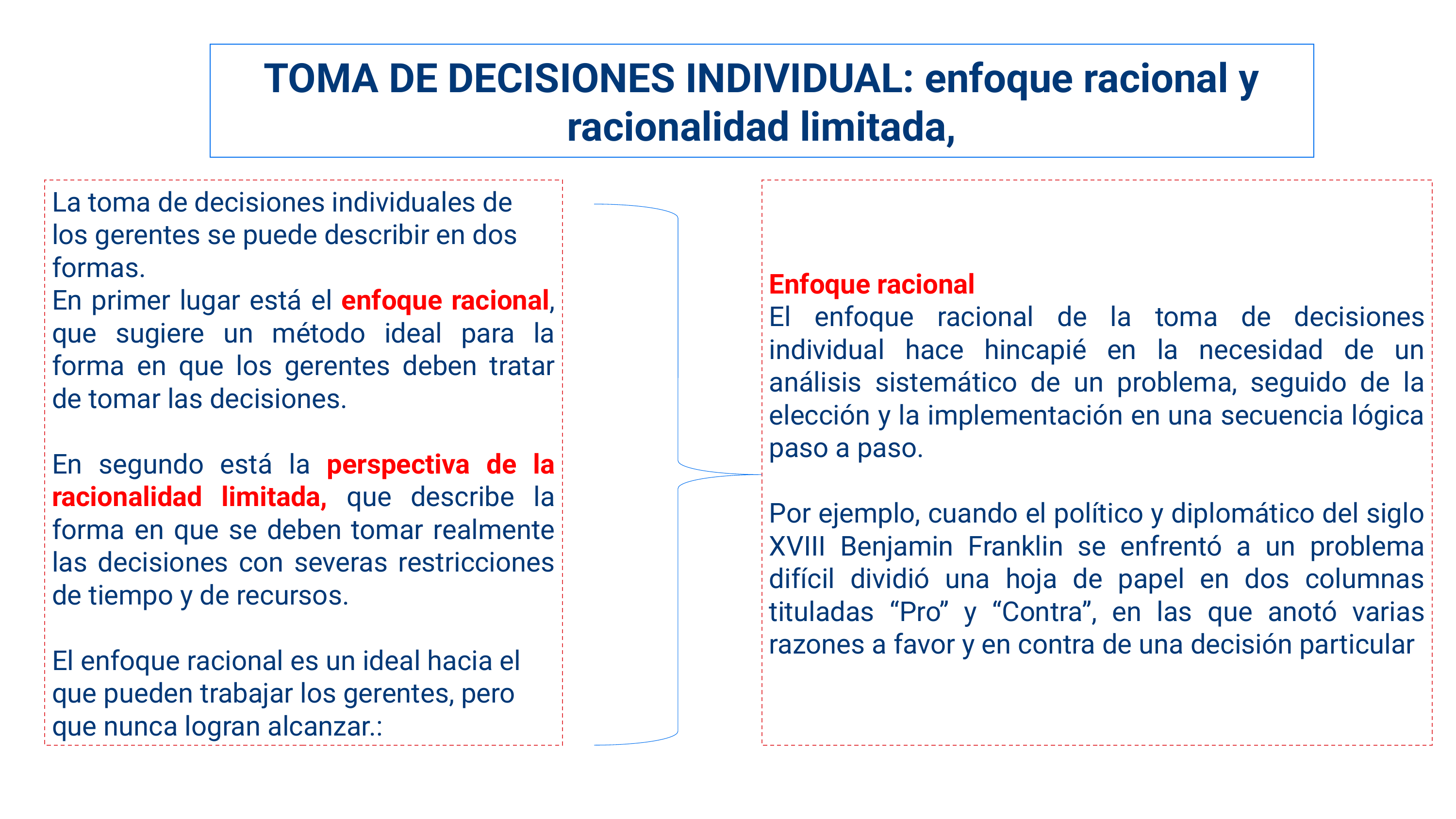

TOMA DE DECISIONES INDIVIDUAL: enfoque racional y racionalidad limitada,
La toma de decisiones individuales de los gerentes se puede describir en dos formas.
En primer lugar está el enfoque racional, que sugiere un método ideal para la forma en que los gerentes deben tratar de tomar las decisiones.

En segundo está la perspectiva de la racionalidad limitada, que describe la forma en que se deben tomar realmente las decisiones con severas restricciones de tiempo y de recursos.

El enfoque racional es un ideal hacia el
que pueden trabajar los gerentes, pero que nunca logran alcanzar.:
Enfoque racional
El enfoque racional de la toma de decisiones individual hace hincapié en la necesidad de un análisis sistemático de un problema, seguido de la elección y la implementación en una secuencia lógica paso a paso.

Por ejemplo, cuando el político y diplomático del siglo XVIII Benjamin Franklin se enfrentó a un problema difícil dividió una hoja de papel en dos columnas tituladas “Pro” y “Contra”, en las que anotó varias razones a favor y en contra de una decisión particular